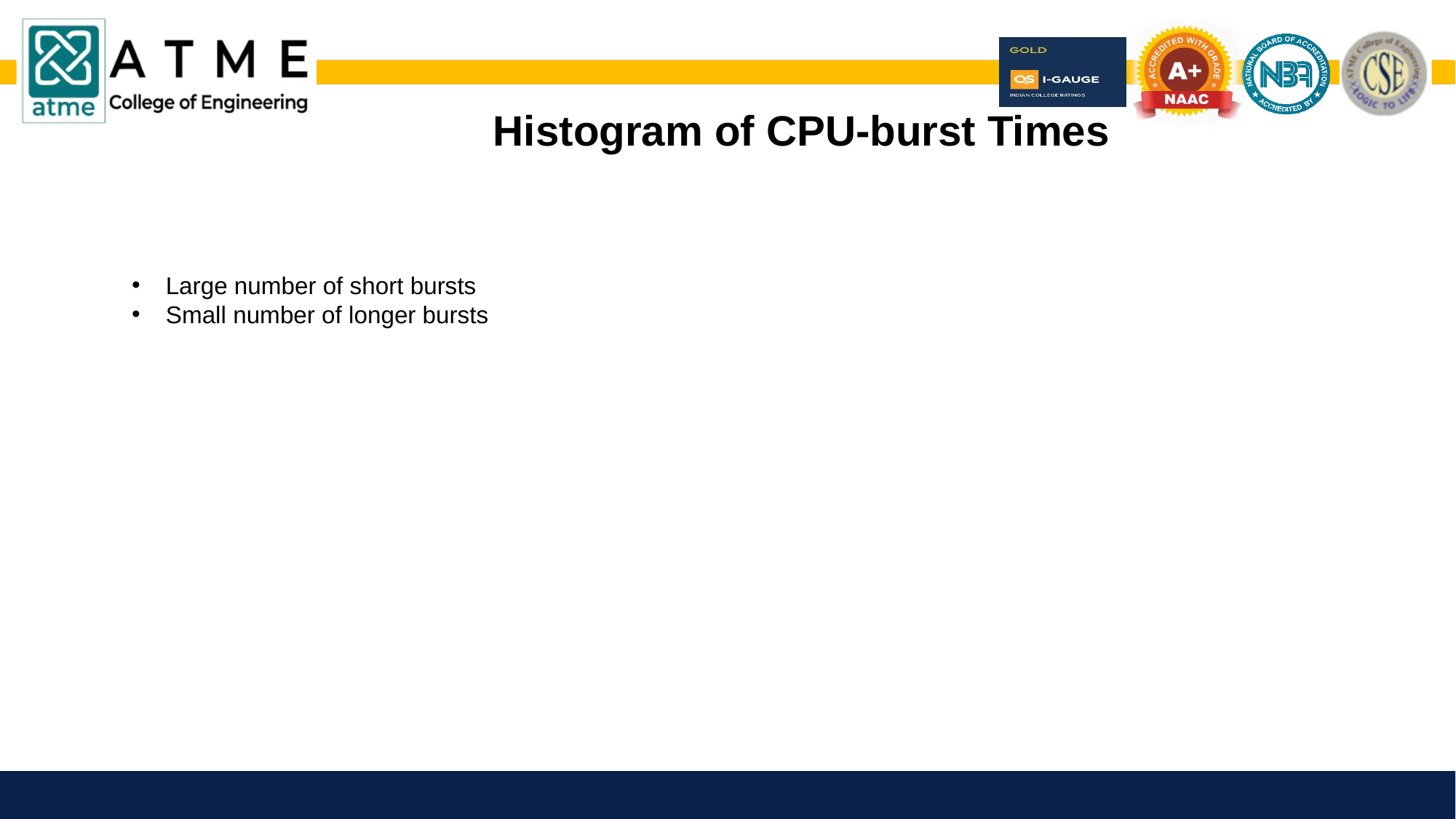

Histogram of CPU-burst Times
Large number of short bursts
Small number of longer bursts